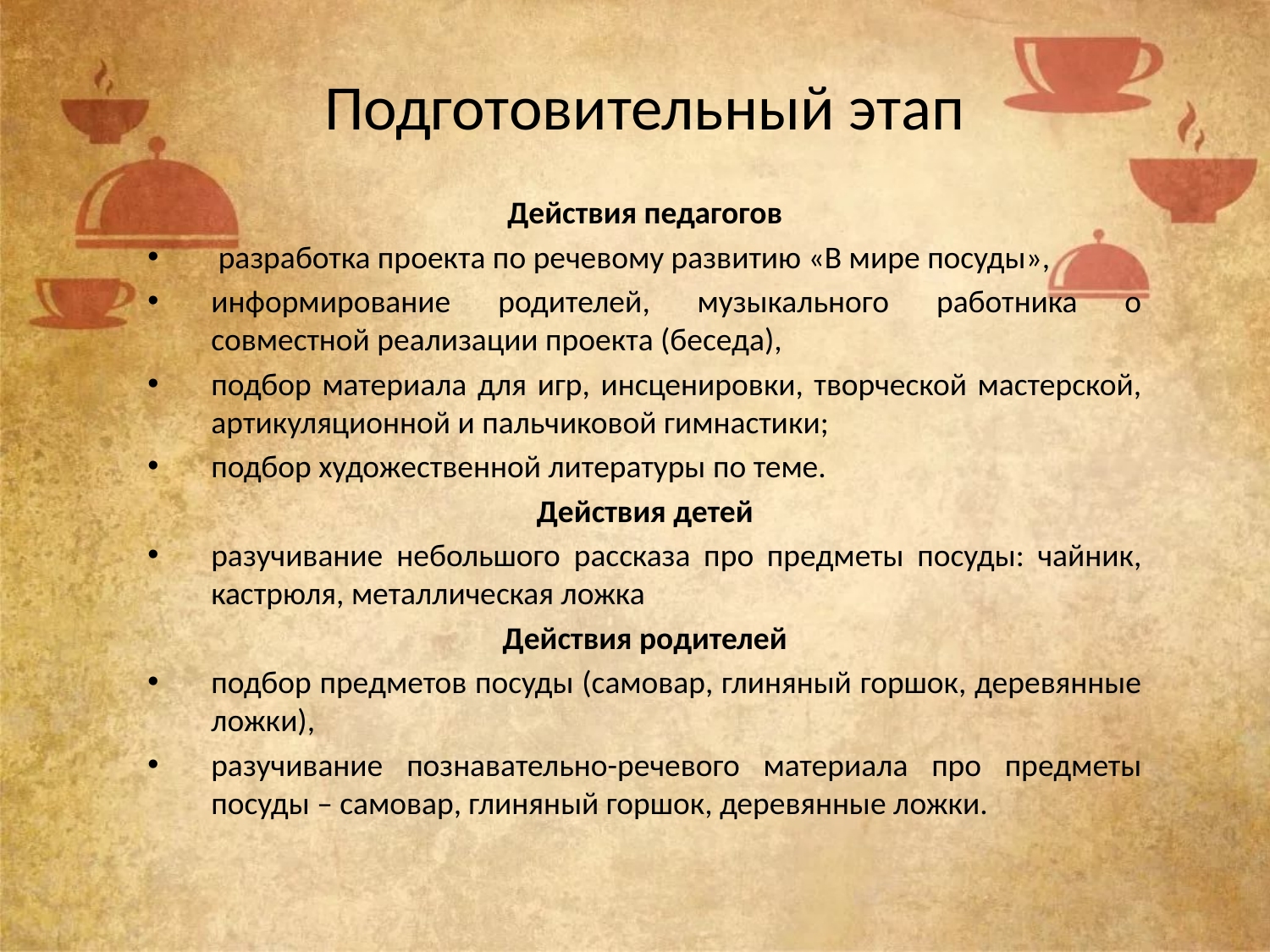

# Подготовительный этап
Действия педагогов
 разработка проекта по речевому развитию «В мире посуды»,
информирование родителей, музыкального работника о совместной реализации проекта (беседа),
подбор материала для игр, инсценировки, творческой мастерской, артикуляционной и пальчиковой гимнастики;
подбор художественной литературы по теме.
Действия детей
разучивание небольшого рассказа про предметы посуды: чайник, кастрюля, металлическая ложка
Действия родителей
подбор предметов посуды (самовар, глиняный горшок, деревянные ложки),
разучивание познавательно-речевого материала про предметы посуды – самовар, глиняный горшок, деревянные ложки.